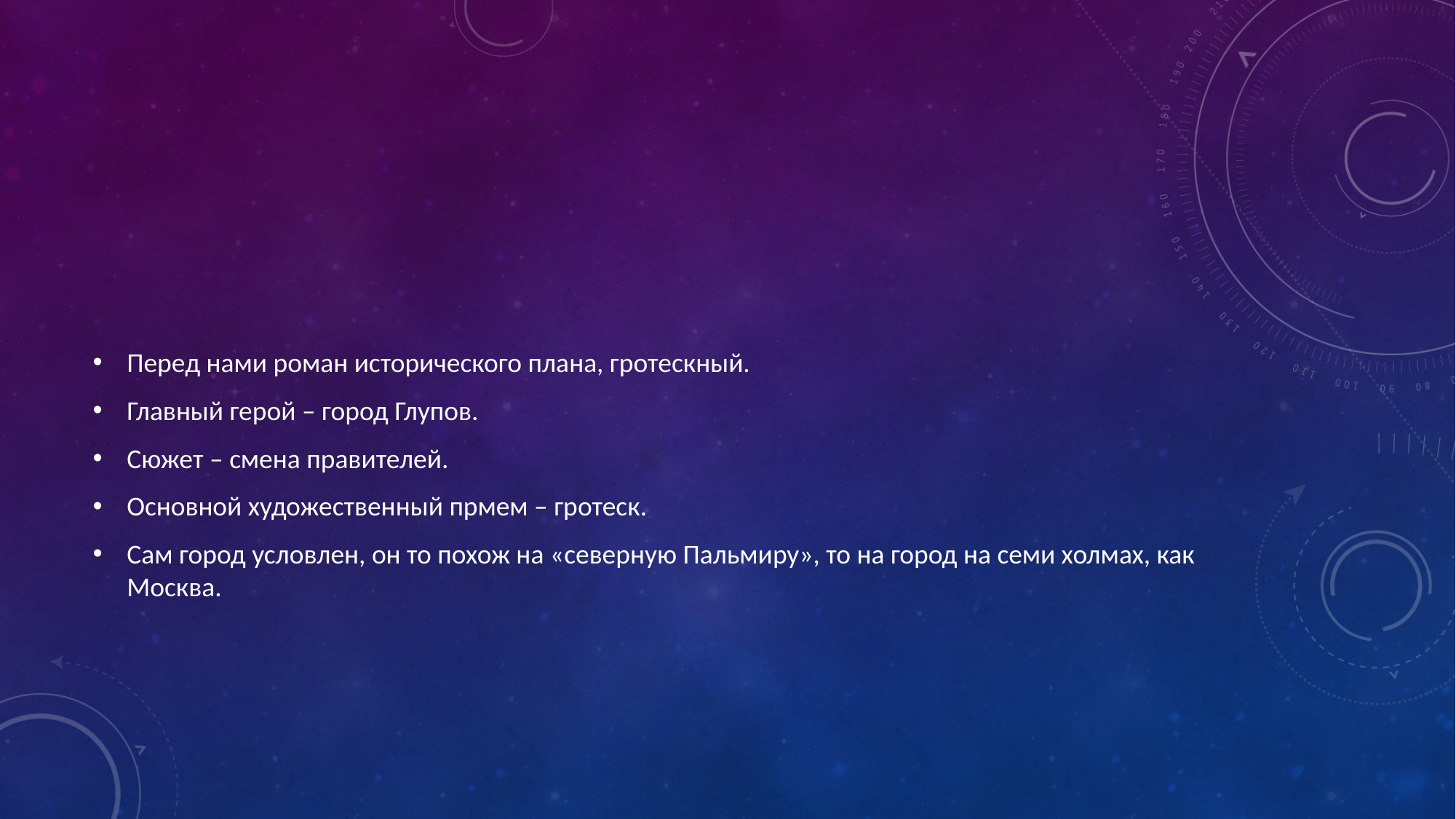

#
Перед нами роман исторического плана, гротескный.
Главный герой – город Глупов.
Сюжет – смена правителей.
Основной художественный прмем – гротеск.
Сам город условлен, он то похож на «северную Пальмиру», то на город на семи холмах, как Москва.